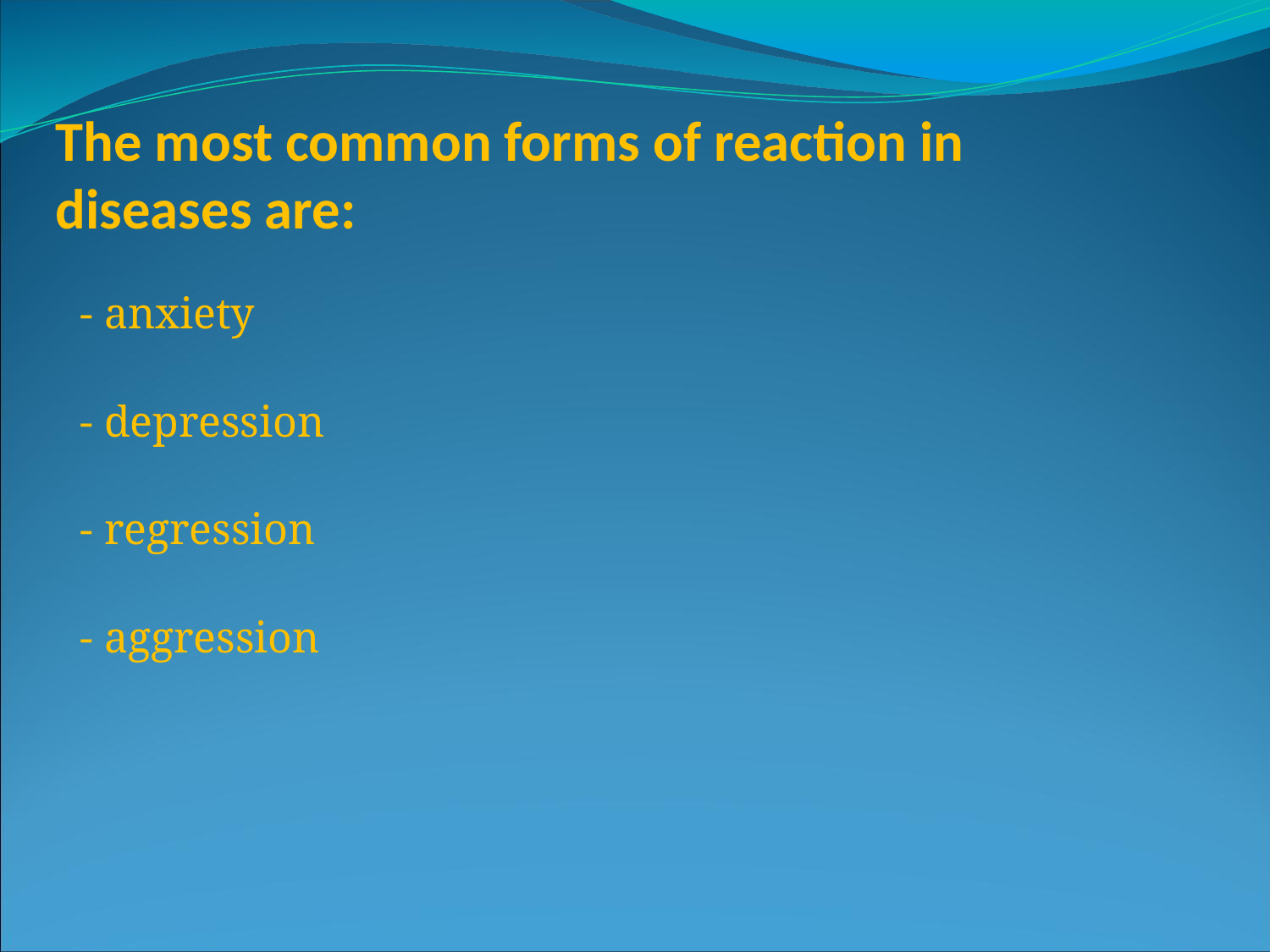

The most common forms of reaction in diseases are:
- anxiety

- depression

- regression

- aggression